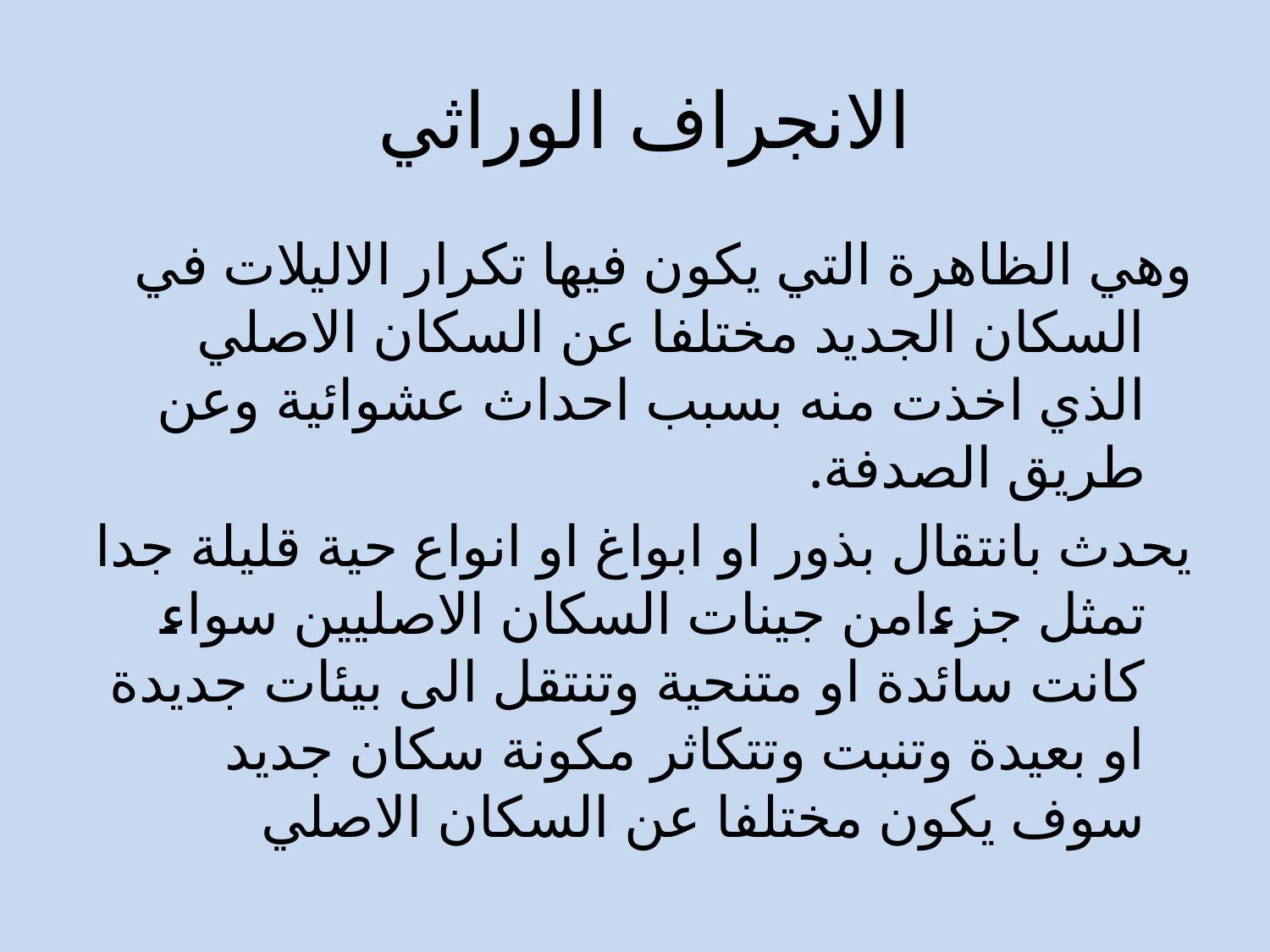

# الانجراف الوراثي
وهي الظاهرة التي يكون فيها تكرار الاليلات في السكان الجديد مختلفا عن السكان الاصلي الذي اخذت منه بسبب احداث عشوائية وعن طريق الصدفة.
يحدث بانتقال بذور او ابواغ او انواع حية قليلة جدا تمثل جزءامن جينات السكان الاصليين سواء كانت سائدة او متنحية وتنتقل الى بيئات جديدة او بعيدة وتنبت وتتكاثر مكونة سكان جديد سوف يكون مختلفا عن السكان الاصلي